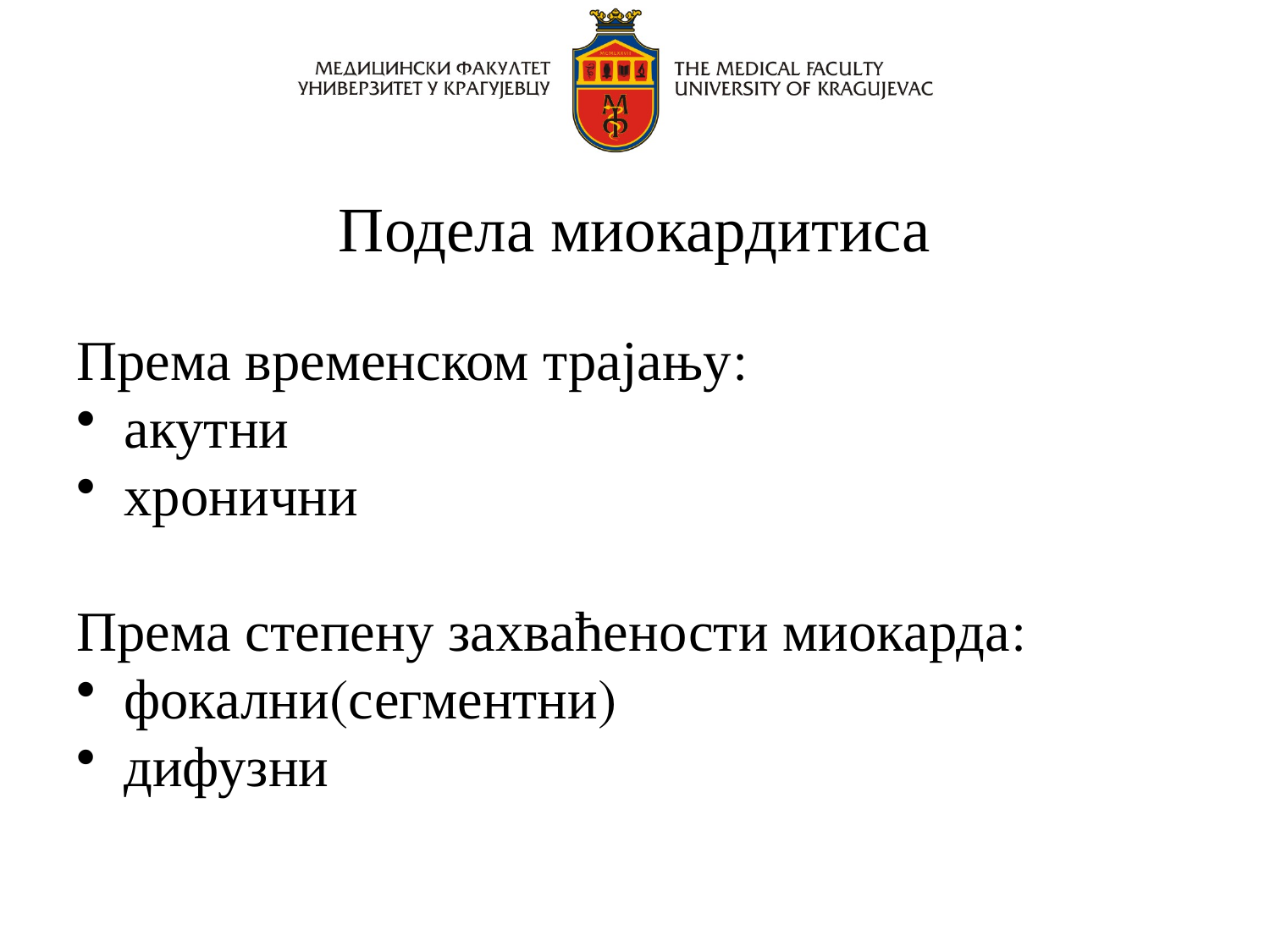

# Подела миокардитиса
Према временском трајању:
акутни
хронични

Према степену захваћености миокарда:
фокални(сегментни)
дифузни